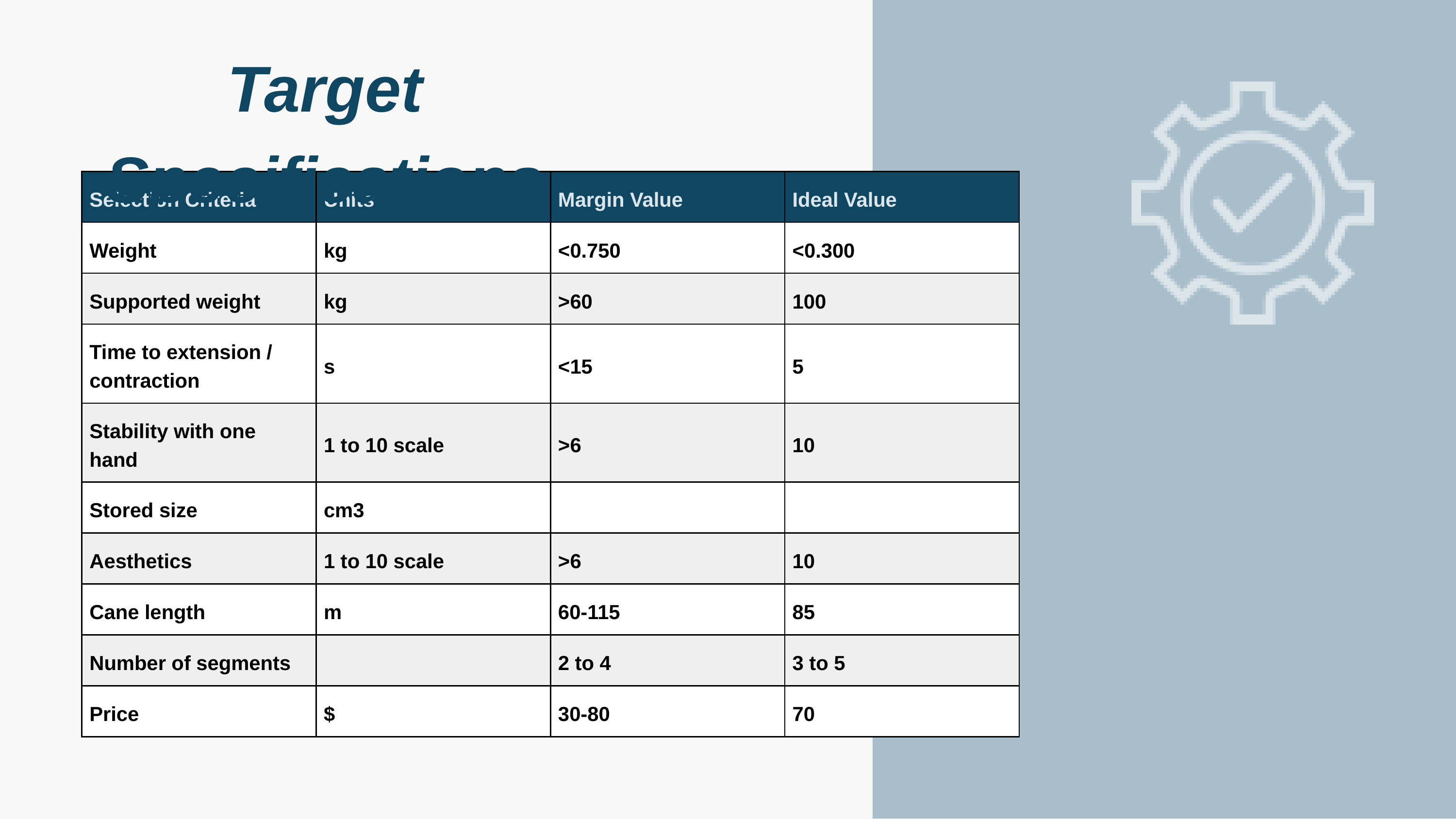

Target Specifications

| Selection Criteria | Units | Margin Value | Ideal Value |
| --- | --- | --- | --- |
| Weight | kg | <0.750 | <0.300 |
| Supported weight | kg | >60 | 100 |
| Time to extension / contraction | s | <15 | 5 |
| Stability with one hand | 1 to 10 scale | >6 | 10 |
| Stored size | cm3 |  |  |
| Aesthetics | 1 to 10 scale | >6 | 10 |
| Cane length | m | 60-115 | 85 |
| Number of segments |  | 2 to 4 | 3 to 5 |
| Price | $ | 30-80 | 70 |